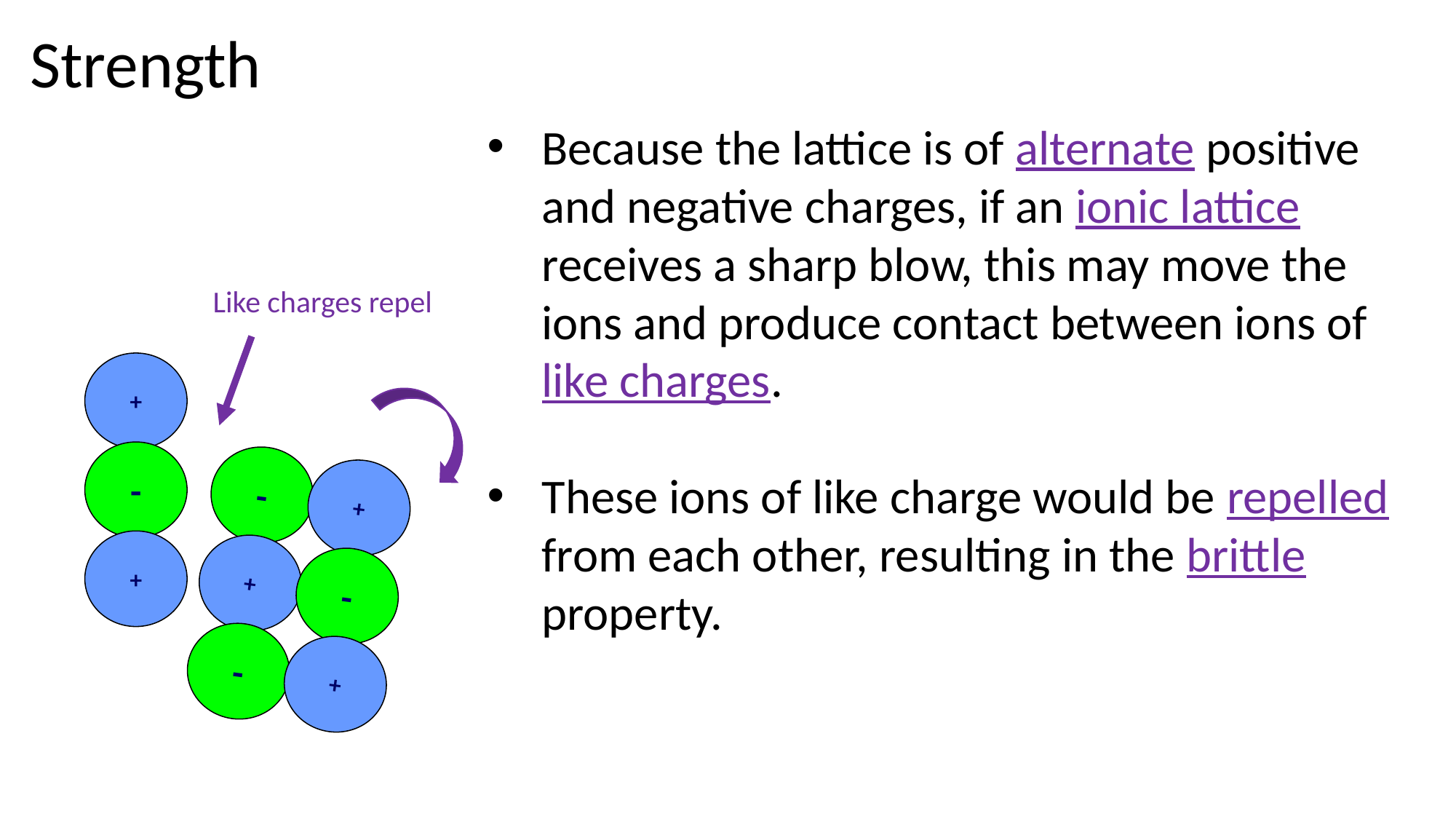

# Strength
Because the lattice is of alternate positive and negative charges, if an ionic lattice receives a sharp blow, this may move the ions and produce contact between ions of like charges.

These ions of like charge would be repelled from each other, resulting in the brittle property.
Like charges repel
+

-
-
+
+
-
-
+
+